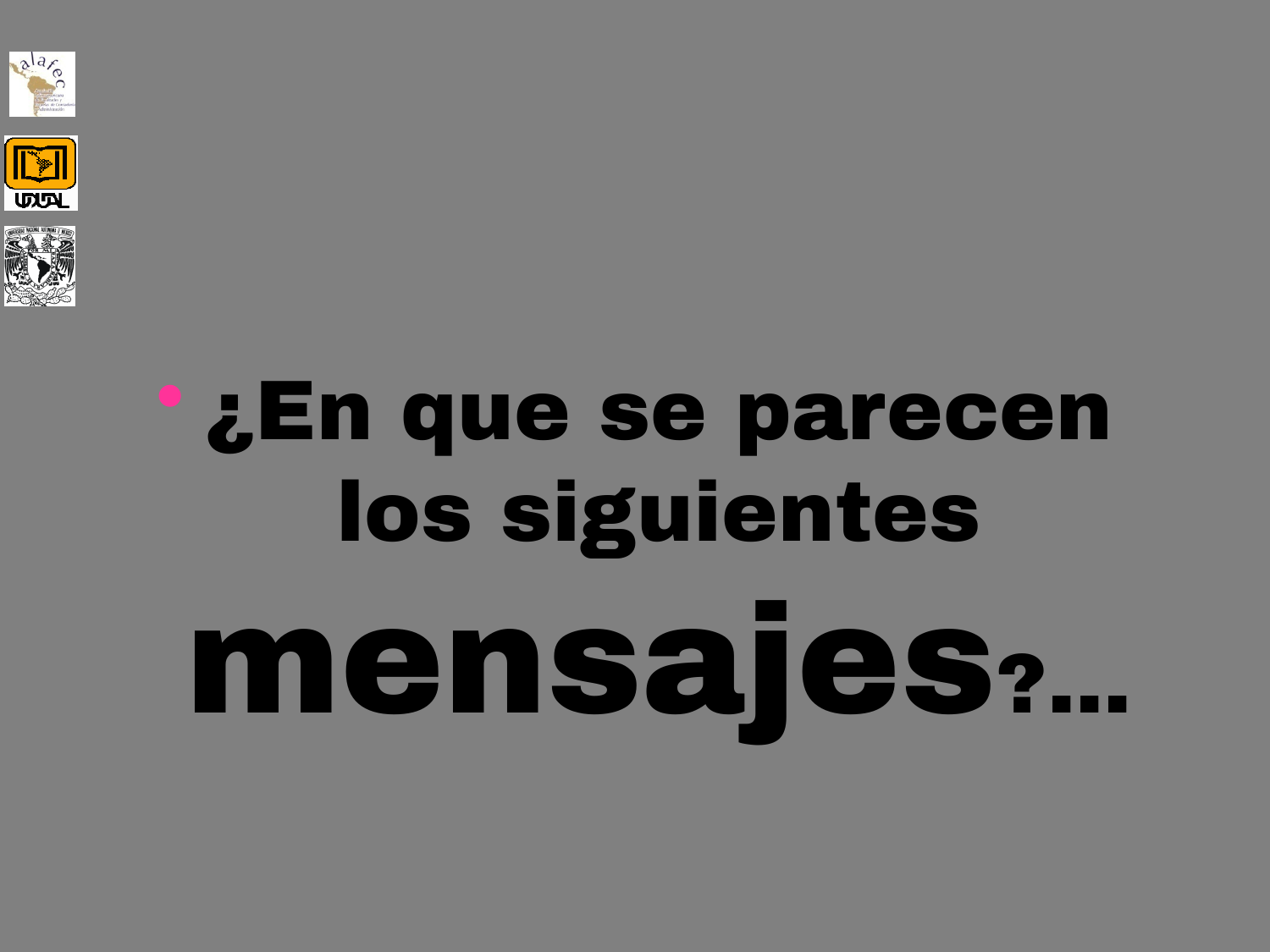

¿En que se parecen los siguientes mensajes?...